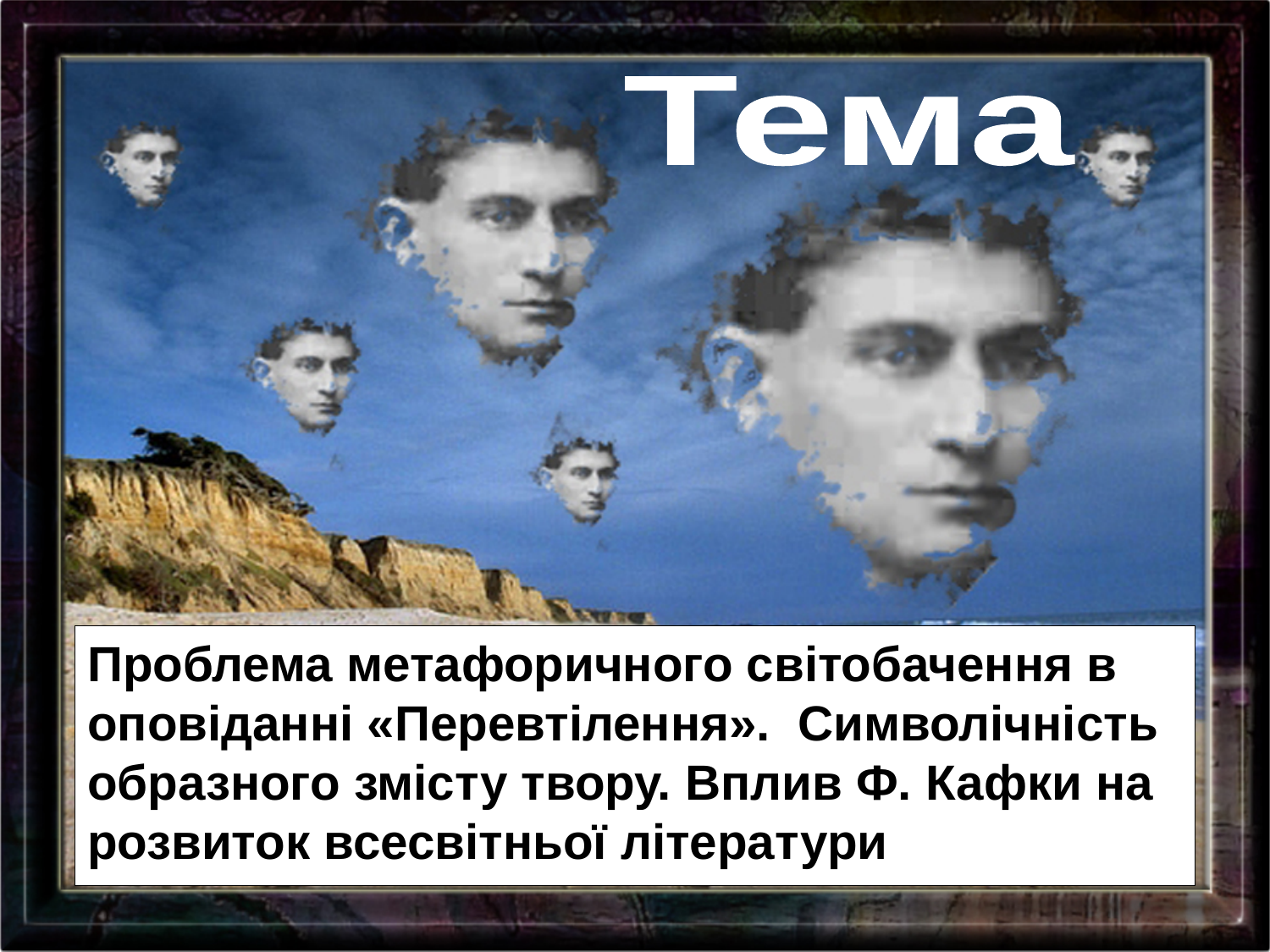

Тема

Проблема метафоричного світобачення в оповіданні «Перевтілення».  Символічність образного змісту твору. Вплив Ф. Кафки на розвиток всесвітньої літератури